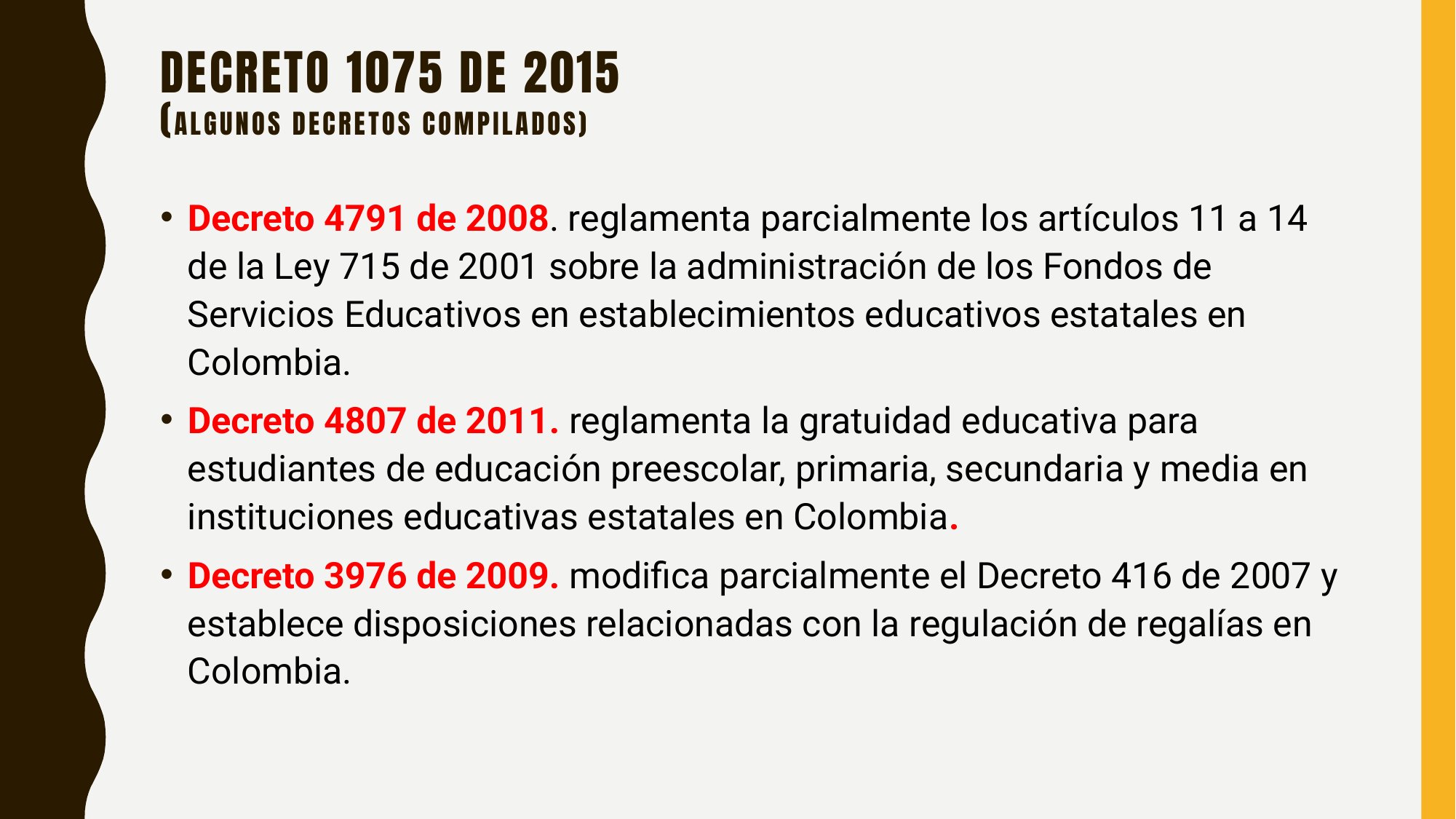

# Decreto 1075 de 2015 (ALGUNOS DECRETOS COMPILADOS)
Decreto 4791 de 2008. reglamenta parcialmente los artículos 11 a 14 de la Ley 715 de 2001 sobre la administración de los Fondos de Servicios Educativos en establecimientos educativos estatales en Colombia.
Decreto 4807 de 2011. reglamenta la gratuidad educativa para estudiantes de educación preescolar, primaria, secundaria y media en instituciones educativas estatales en Colombia.
Decreto 3976 de 2009. modifica parcialmente el Decreto 416 de 2007 y establece disposiciones relacionadas con la regulación de regalías en Colombia.